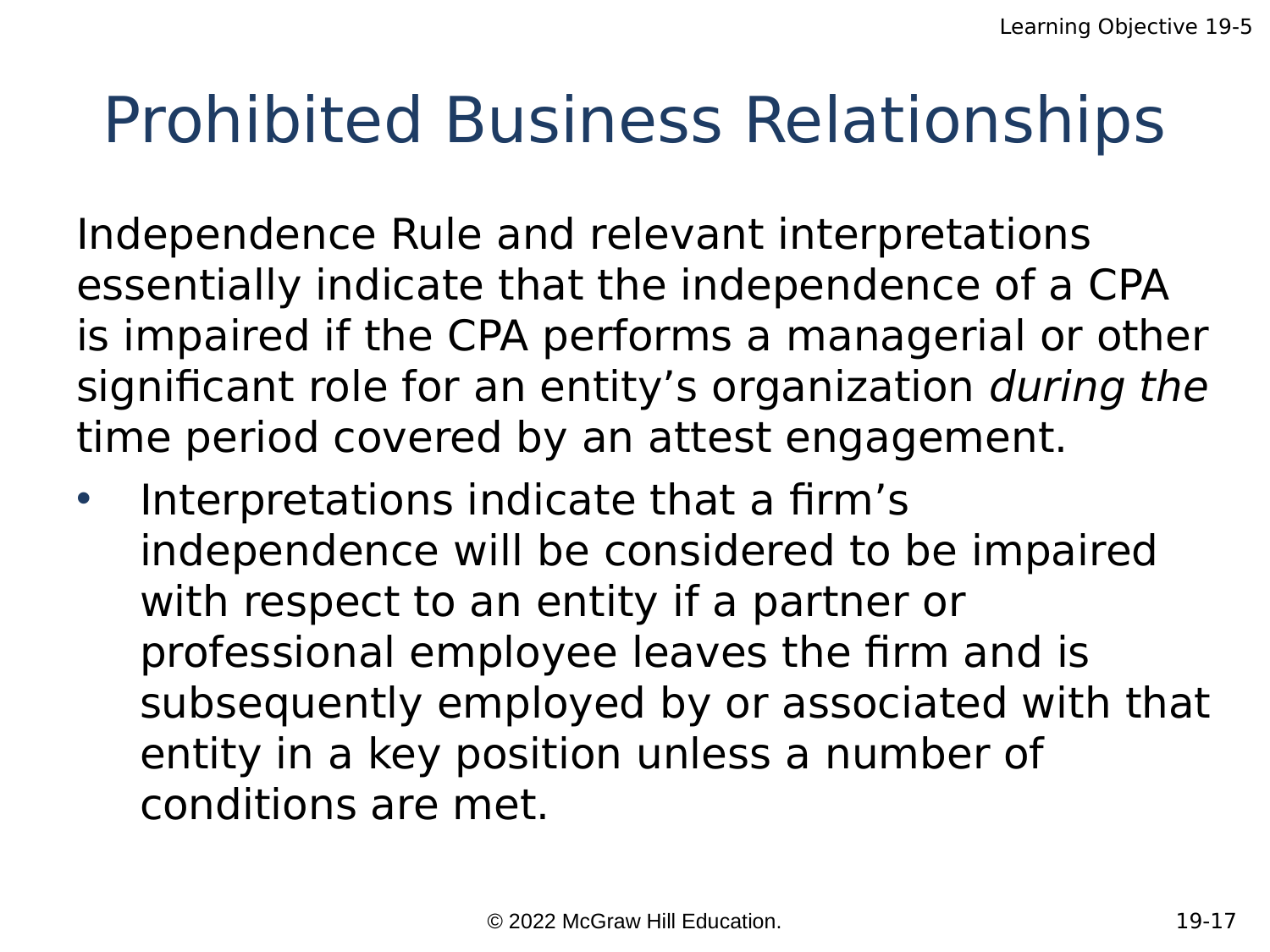

Learning Objective 19-5
# Prohibited Business Relationships
Independence Rule and relevant interpretations essentially indicate that the independence of a CPA is impaired if the CPA performs a managerial or other significant role for an entity’s organization during the time period covered by an attest engagement.
Interpretations indicate that a firm’s independence will be considered to be impaired with respect to an entity if a partner or professional employee leaves the firm and is subsequently employed by or associated with that entity in a key position unless a number of conditions are met.